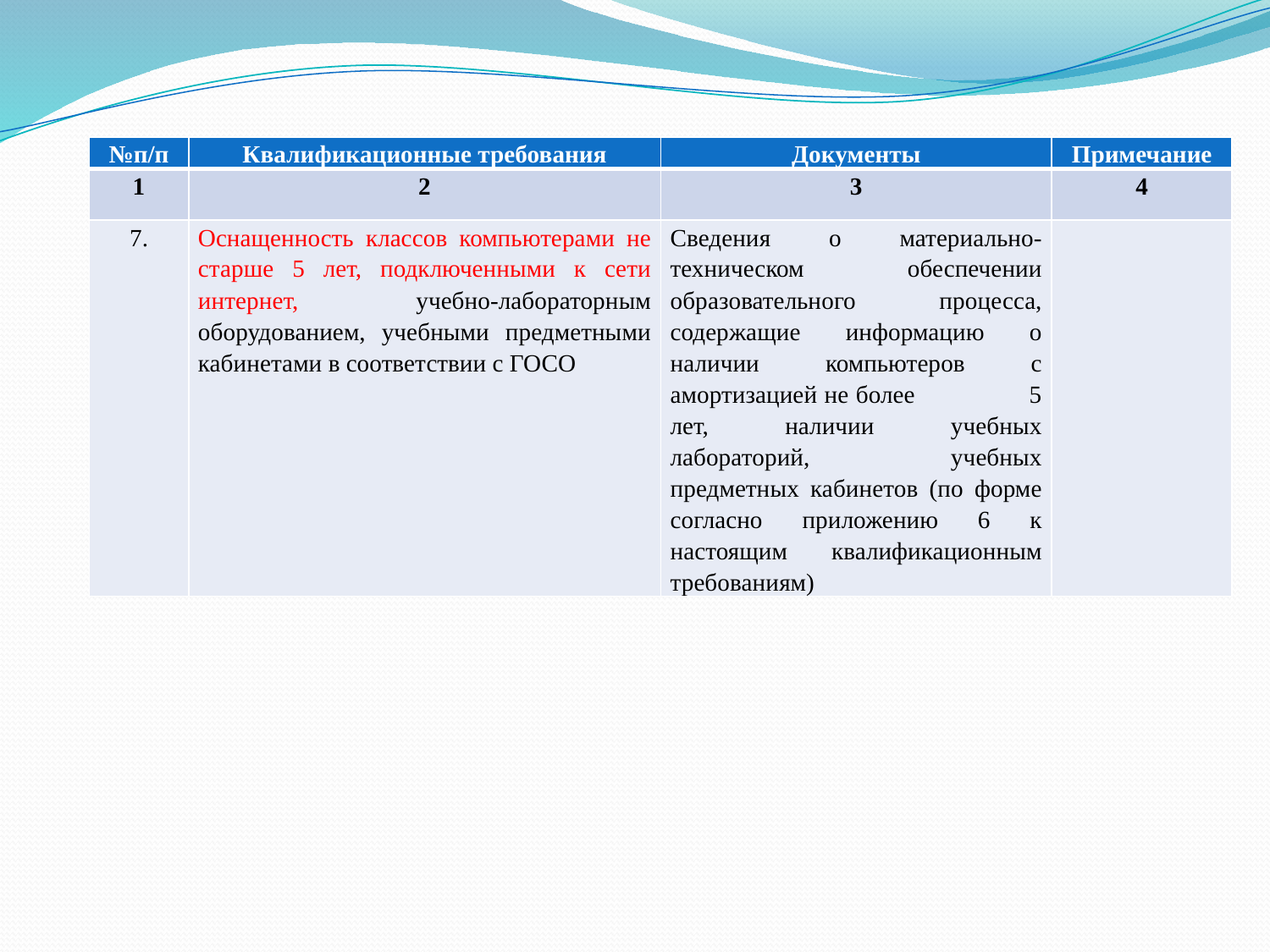

| №п/п | Квалификационные требования | Документы | Примечание |
| --- | --- | --- | --- |
| 1 | 2 | 3 | 4 |
| 7. | Оснащенность классов компьютерами не старше 5 лет, подключенными к сети интернет, учебно-лабораторным оборудованием, учебными предметными кабинетами в соответствии с ГОСО | Сведения о материально-техническом обеспечении образовательного процесса, содержащие информацию о наличии компьютеров с амортизацией не более 5 лет, наличии учебных лабораторий, учебных предметных кабинетов (по форме согласно приложению 6 к настоящим квалификационным требованиям) |  |